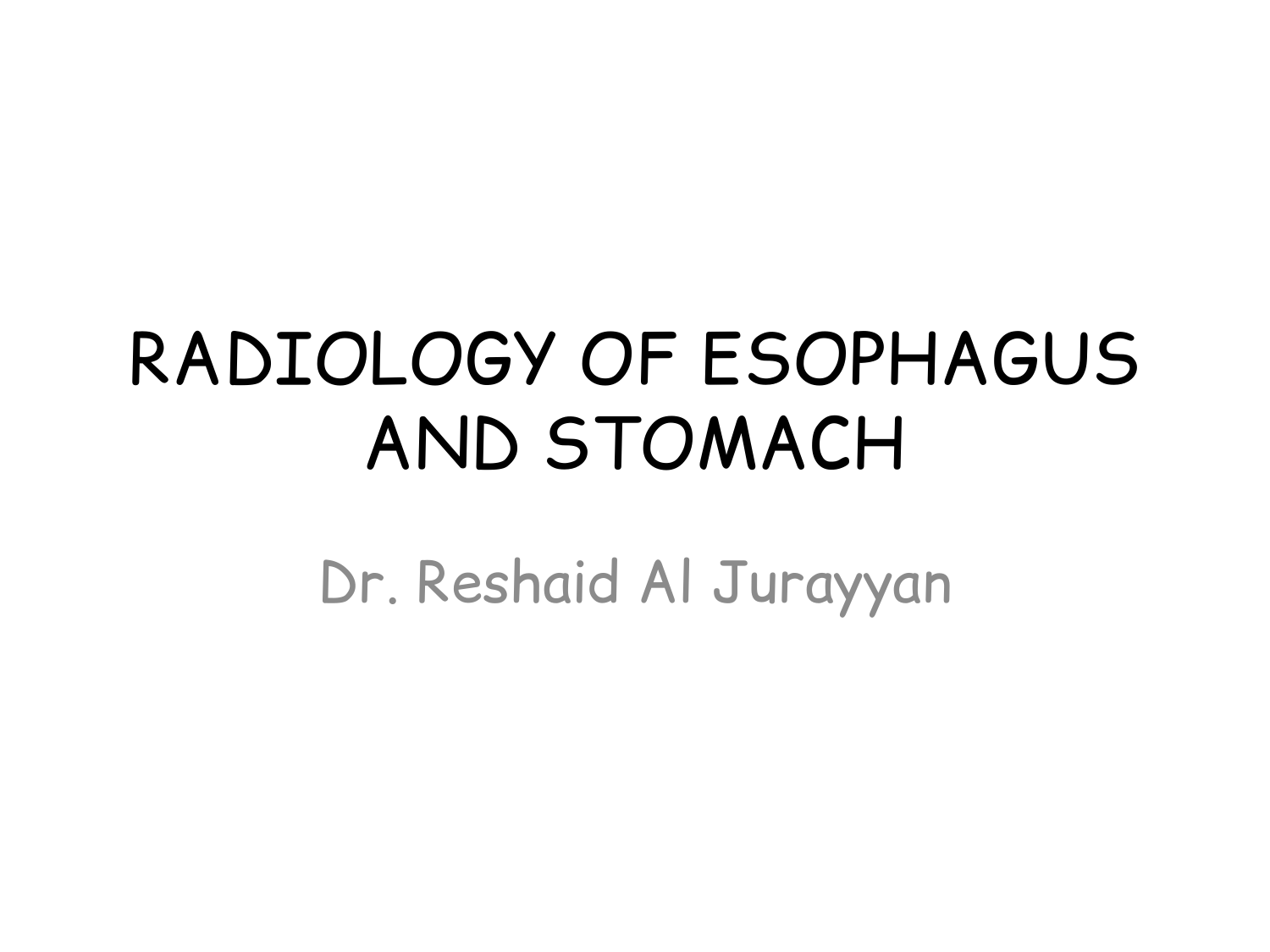

# RADIOLOGY OF ESOPHAGUS AND STOMACH
Dr. Reshaid Al Jurayyan